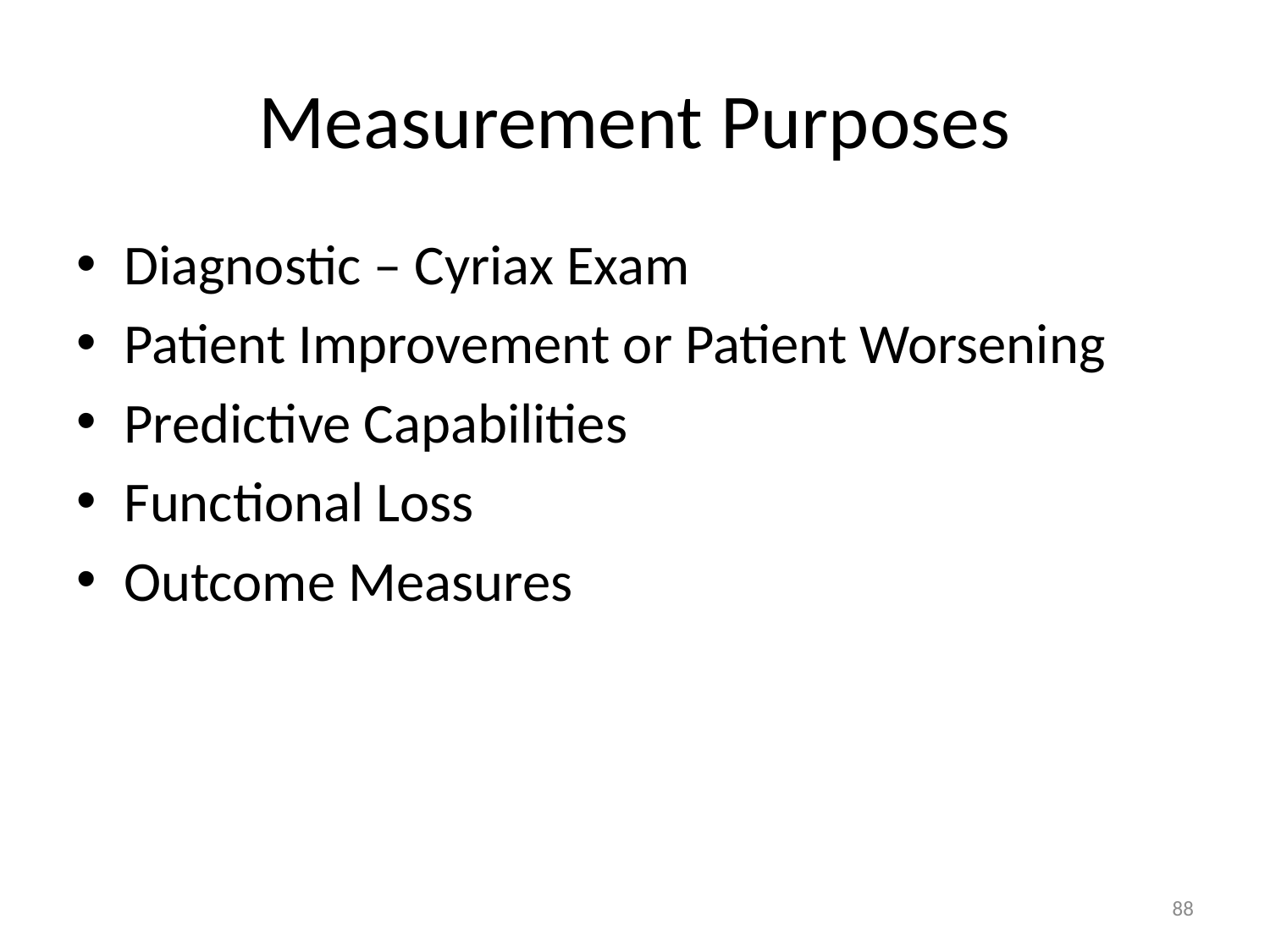

# Measurement Purposes
Diagnostic – Cyriax Exam
Patient Improvement or Patient Worsening
Predictive Capabilities
Functional Loss
Outcome Measures
88